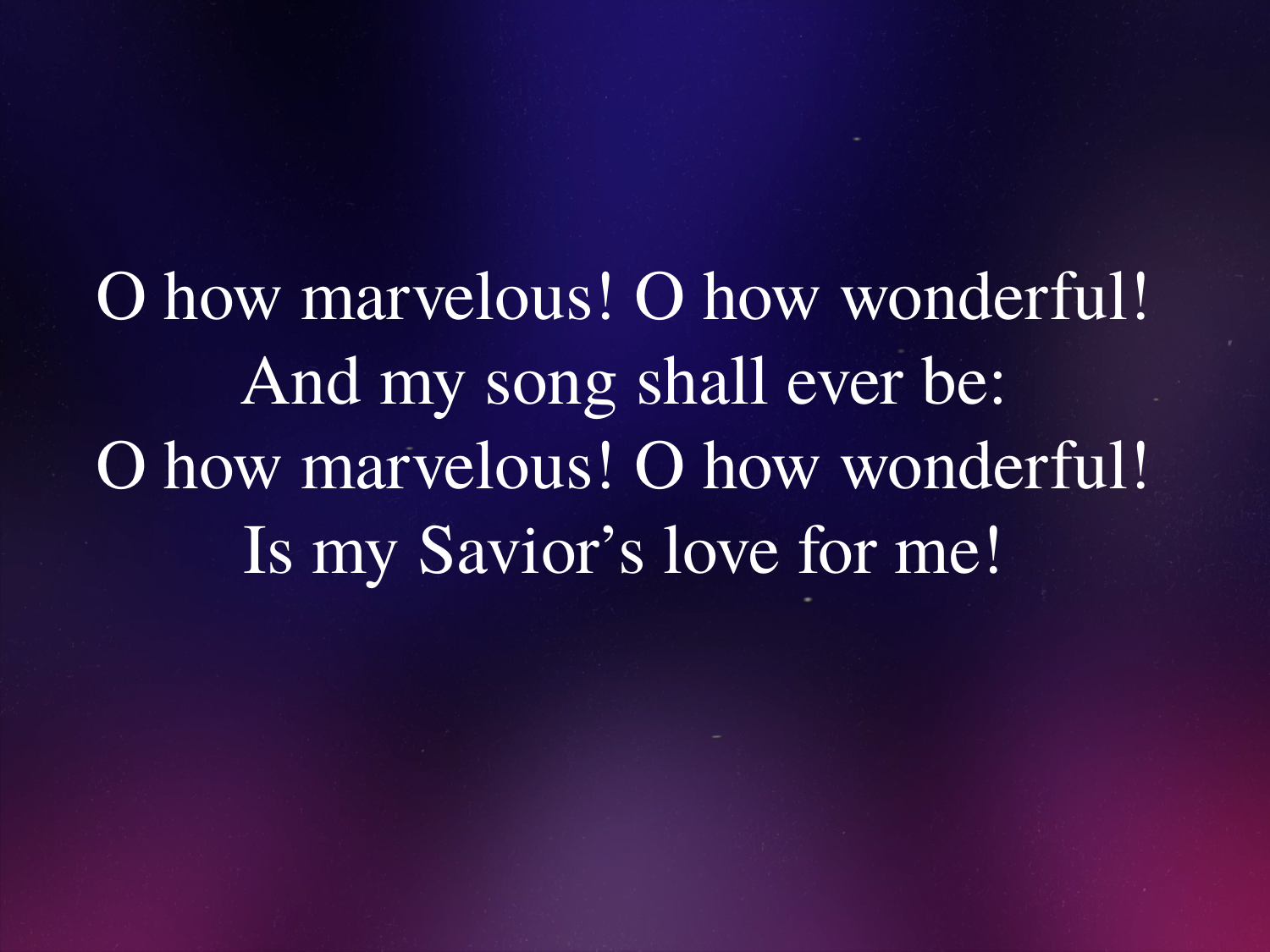

# O how marvelous! O how wonderful! And my song shall ever be: O how marvelous! O how wonderful! Is my Savior’s love for me!